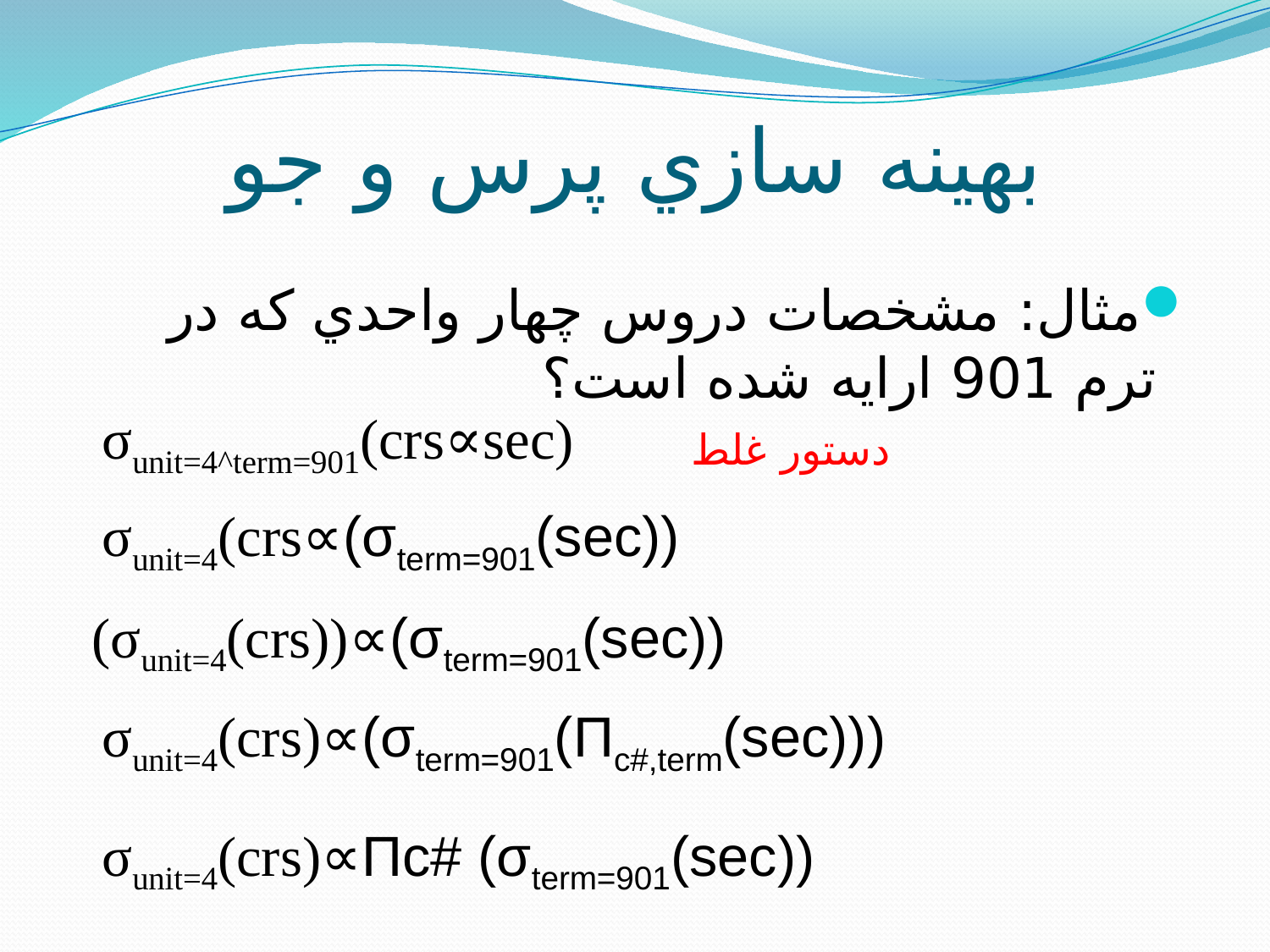

# بهينه سازي پرس و جو
مثال: مشخصات دروس چهار واحدي که در ترم 901 ارايه شده است؟
σunit=4^term=901(crs∝sec)
دستور غلط
σunit=4(crs∝(σterm=901(sec))
(σunit=4(crs))∝(σterm=901(sec))
σunit=4(crs)∝(σterm=901(Пc#,term(sec)))
σunit=4(crs)∝Пc# (σterm=901(sec))